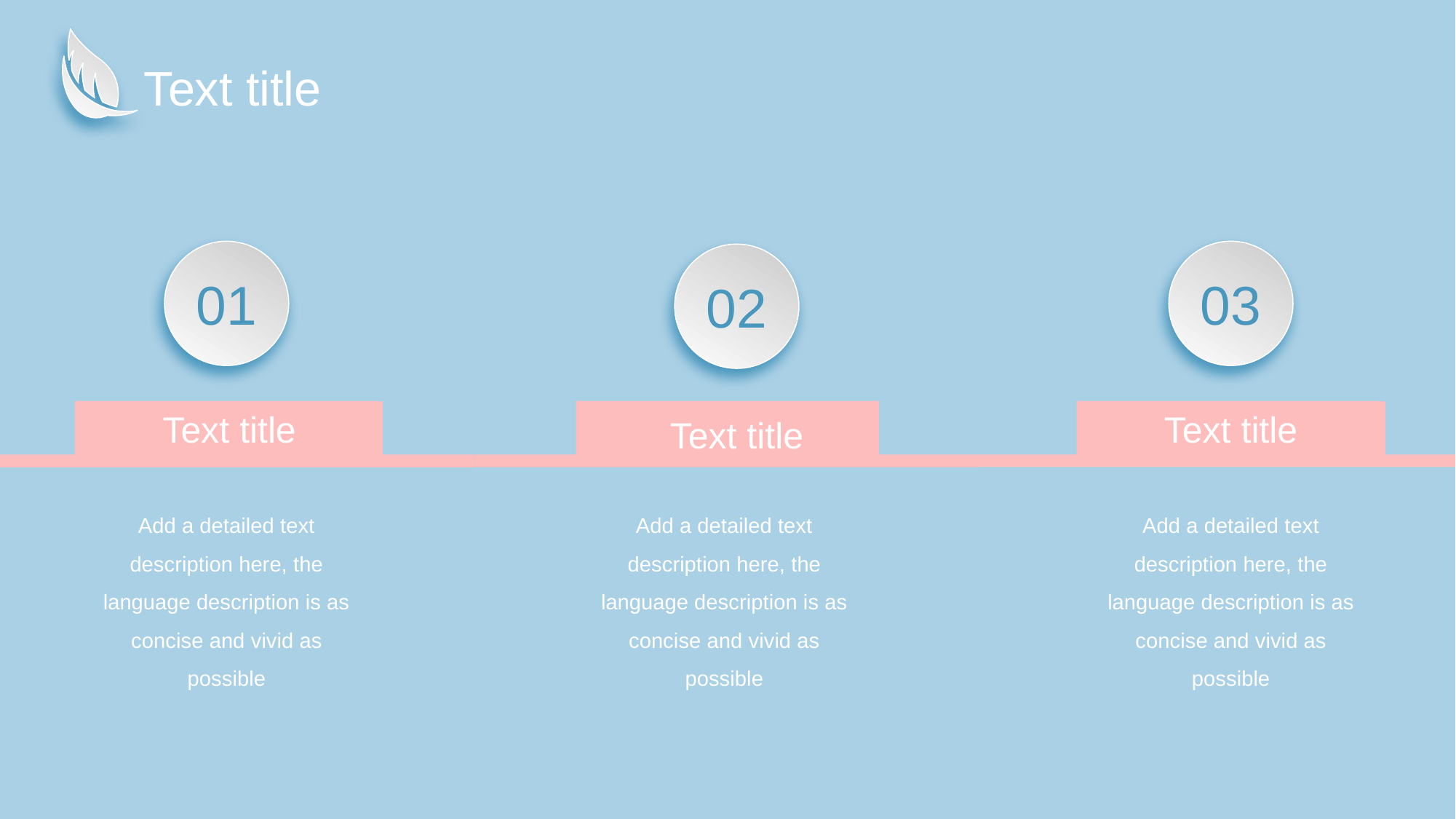

Text title
01
03
02

Text title

Text title

Text title

Add a detailed text description here, the language description is as concise and vivid as possible
Add a detailed text description here, the language description is as concise and vivid as possible
Add a detailed text description here, the language description is as concise and vivid as possible